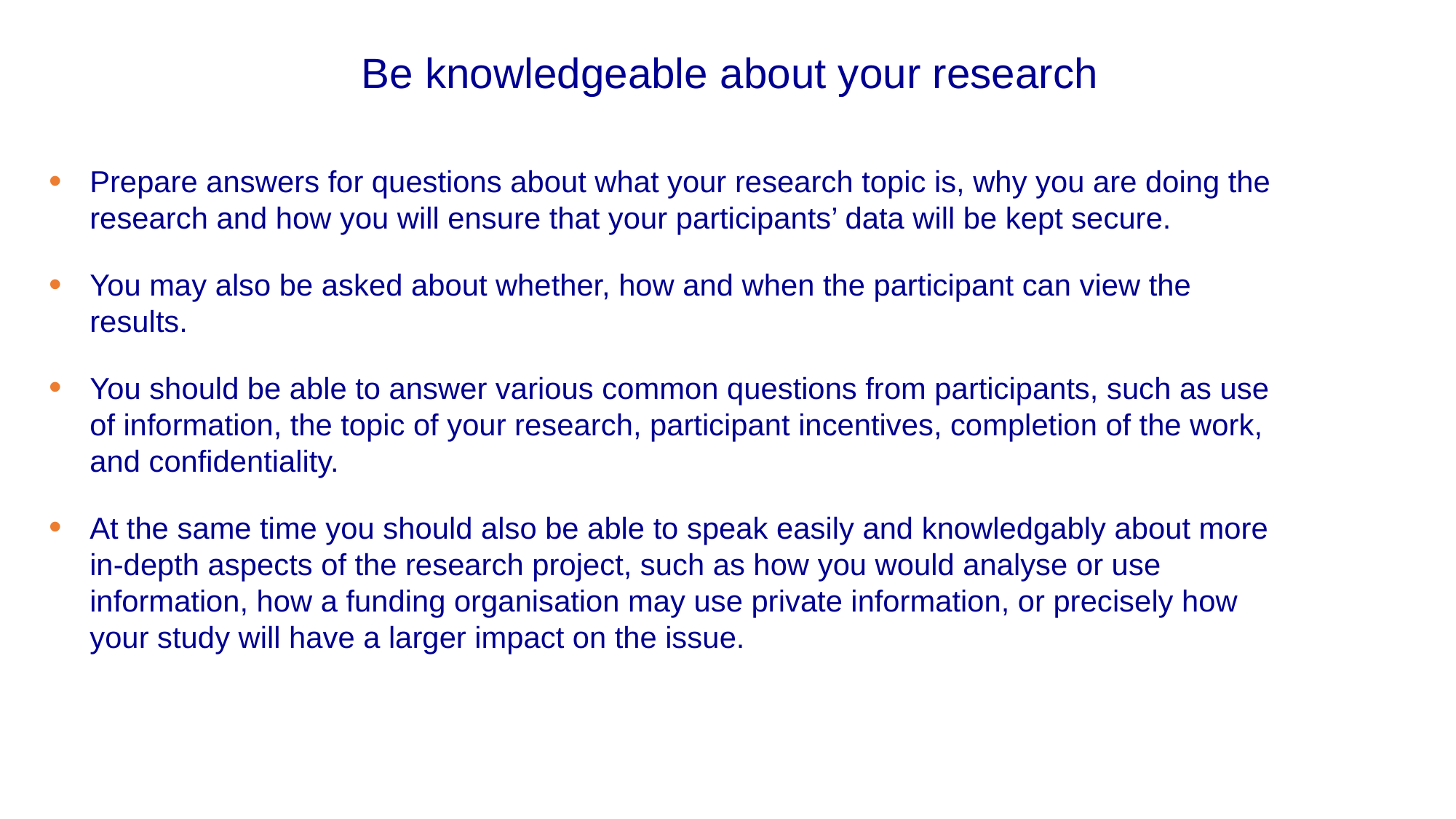

Be knowledgeable about your research
Prepare answers for questions about what your research topic is, why you are doing the research and how you will ensure that your participants’ data will be kept secure.
You may also be asked about whether, how and when the participant can view the results.
You should be able to answer various common questions from participants, such as use of information, the topic of your research, participant incentives, completion of the work, and confidentiality.
At the same time you should also be able to speak easily and knowledgably about more in-depth aspects of the research project, such as how you would analyse or use information, how a funding organisation may use private information, or precisely how your study will have a larger impact on the issue.